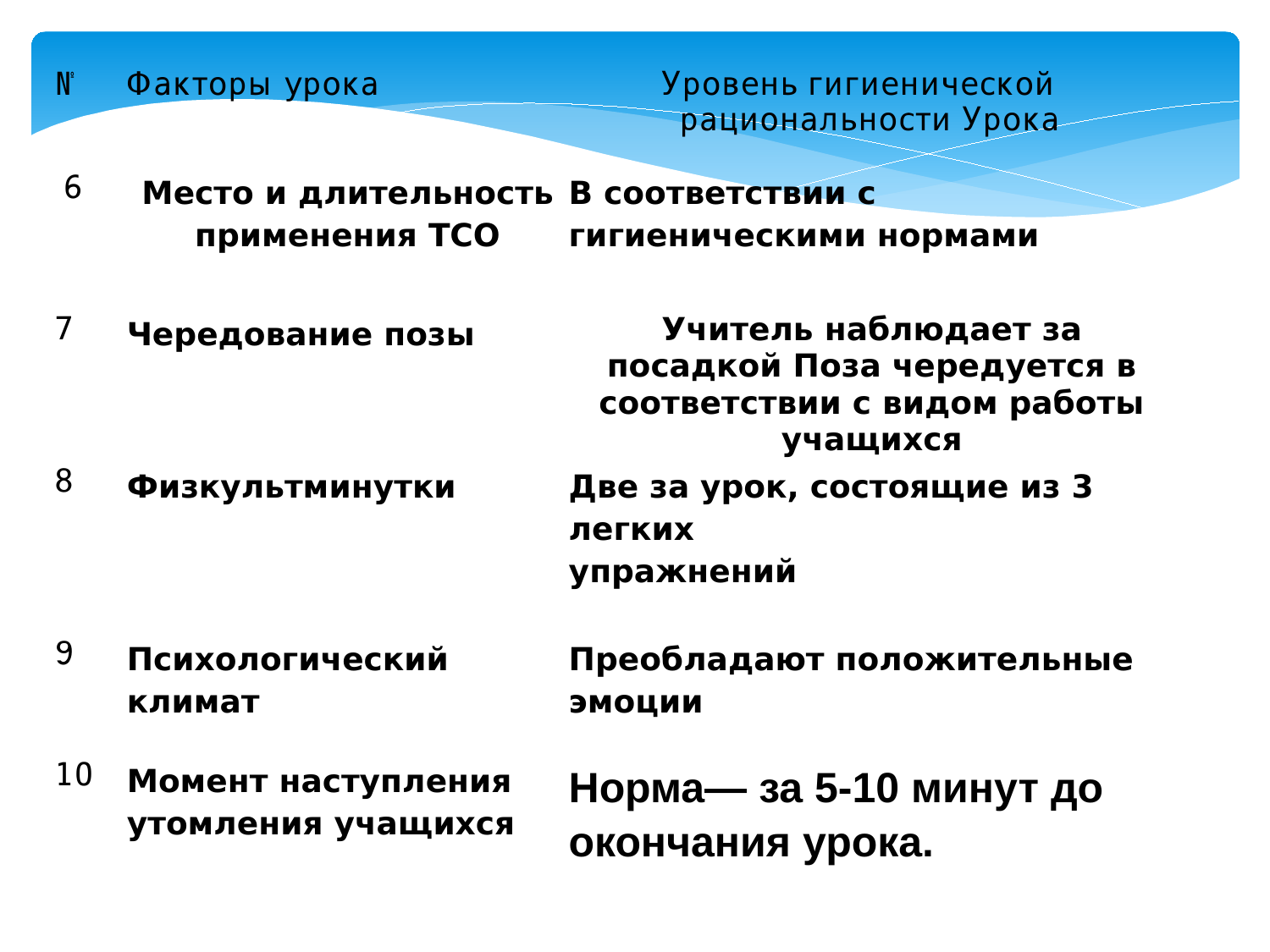

| № | Факторы урока | Уровень гигиенической рациональности Урока |
| --- | --- | --- |
| 6 | Место и длительность применения ТСО | В соответствии с гигиеническими нормами |
| 7 | Чередование позы | Учитель наблюдает за посадкой Поза чередуется в соответствии с видом работы учащихся |
| 8 | Физкультминутки | Две за урок, состоящие из 3 легких упражнений |
| 9 | Психологический климат | Преобладают положительные эмоции |
| 10 | Момент наступления утомления учащихся | Норма— за 5-10 минут до окончания урока. |